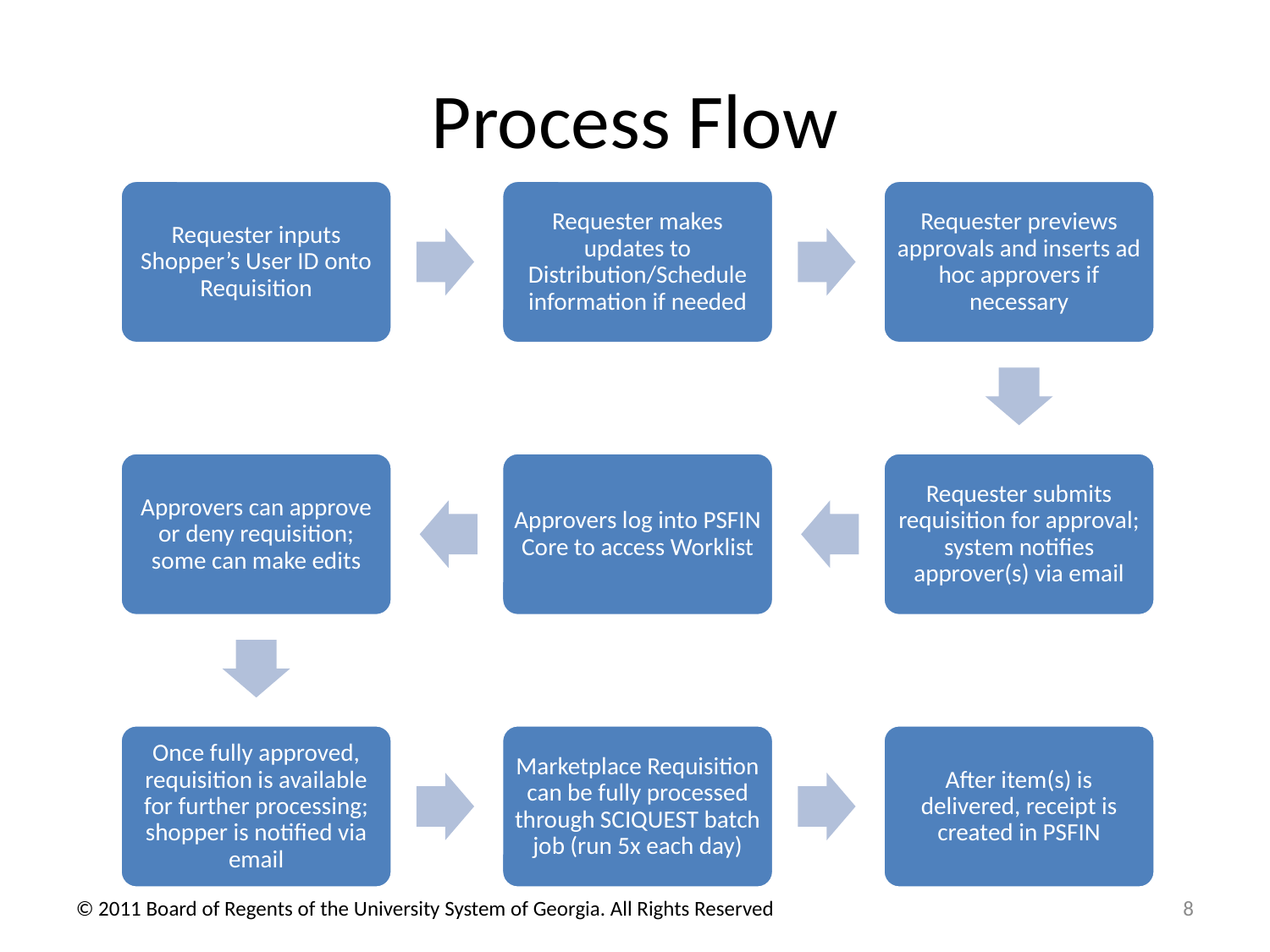

# Process Flow
Requester inputs Shopper’s User ID onto Requisition

Requester makes updates to Distribution/Schedule information if needed

Requester previews approvals and inserts ad hoc approvers if necessary

Requester submits requisition for approval; system notifies approver(s) via email

Approvers log into PSFIN Core to access Worklist

Approvers can approve or deny requisition; some can make edits

Once fully approved, requisition is available for further processing; shopper is notified via email

Marketplace Requisition can be fully processed through SCIQUEST batch job (run 5x each day)

After item(s) is delivered, receipt is created in PSFIN
© 2011 Board of Regents of the University System of Georgia. All Rights Reserved
8